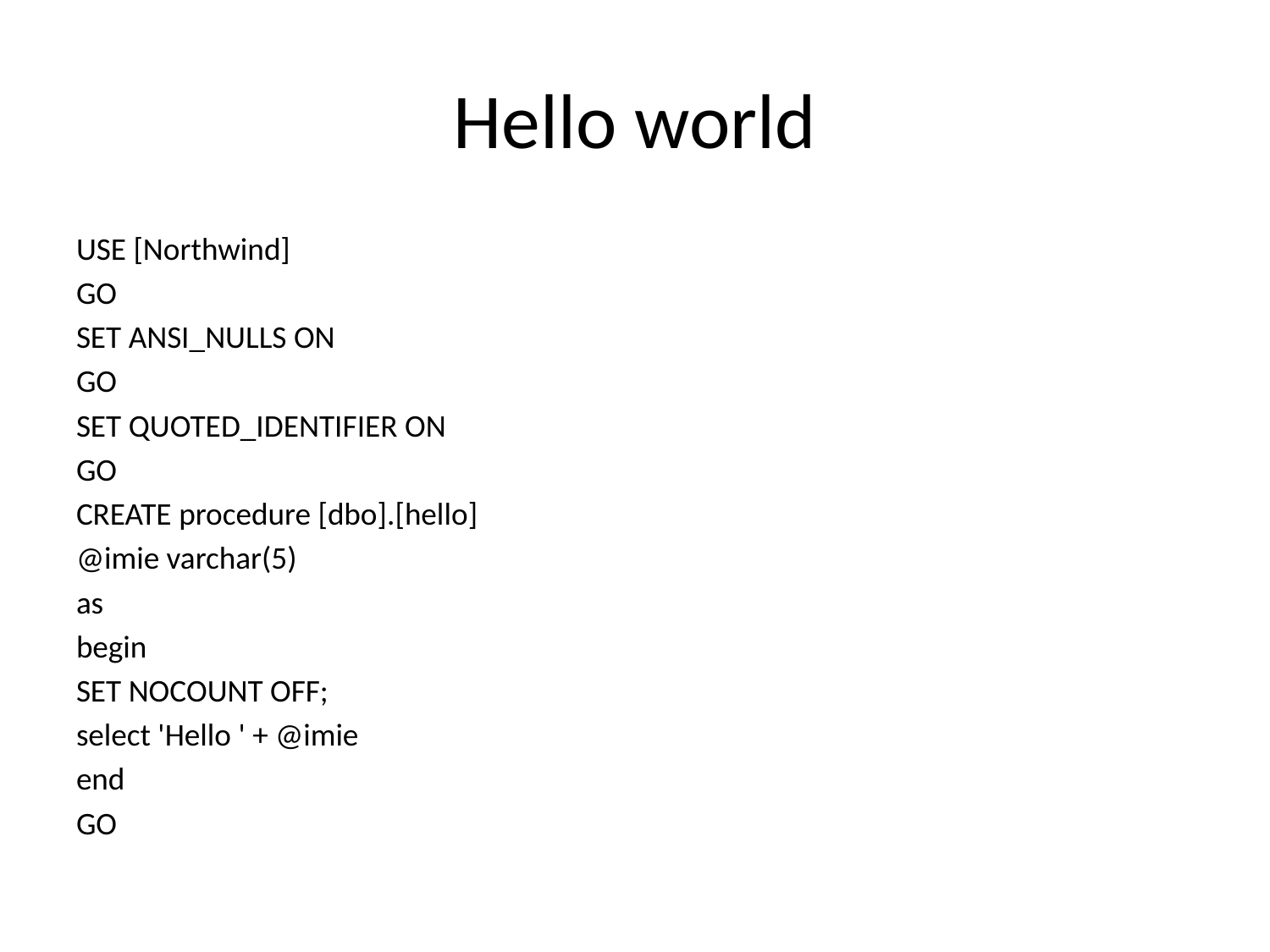

# Hello world
USE [Northwind]
GO
SET ANSI_NULLS ON
GO
SET QUOTED_IDENTIFIER ON
GO
CREATE procedure [dbo].[hello]
@imie varchar(5)
as
begin
SET NOCOUNT OFF;
select 'Hello ' + @imie
end
GO